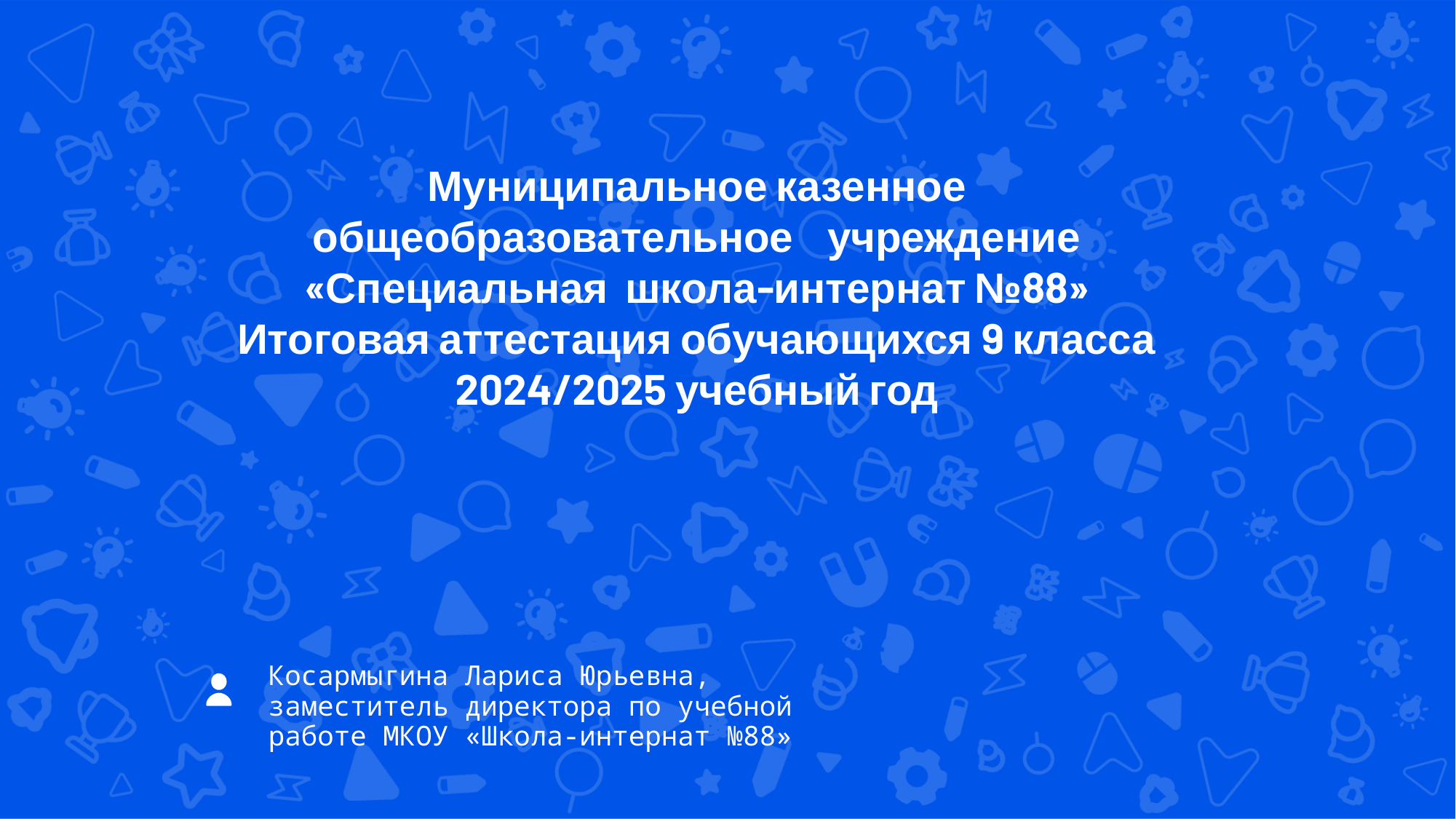

Муниципальное казенное общеобразовательное    учреждение
«Специальная  школа-интернат №88»
Итоговая аттестация обучающихся 9 класса
2024/2025 учебный год

Косармыгина Лариса Юрьевна, заместитель директора по учебной работе МКОУ «Школа-интернат №88»